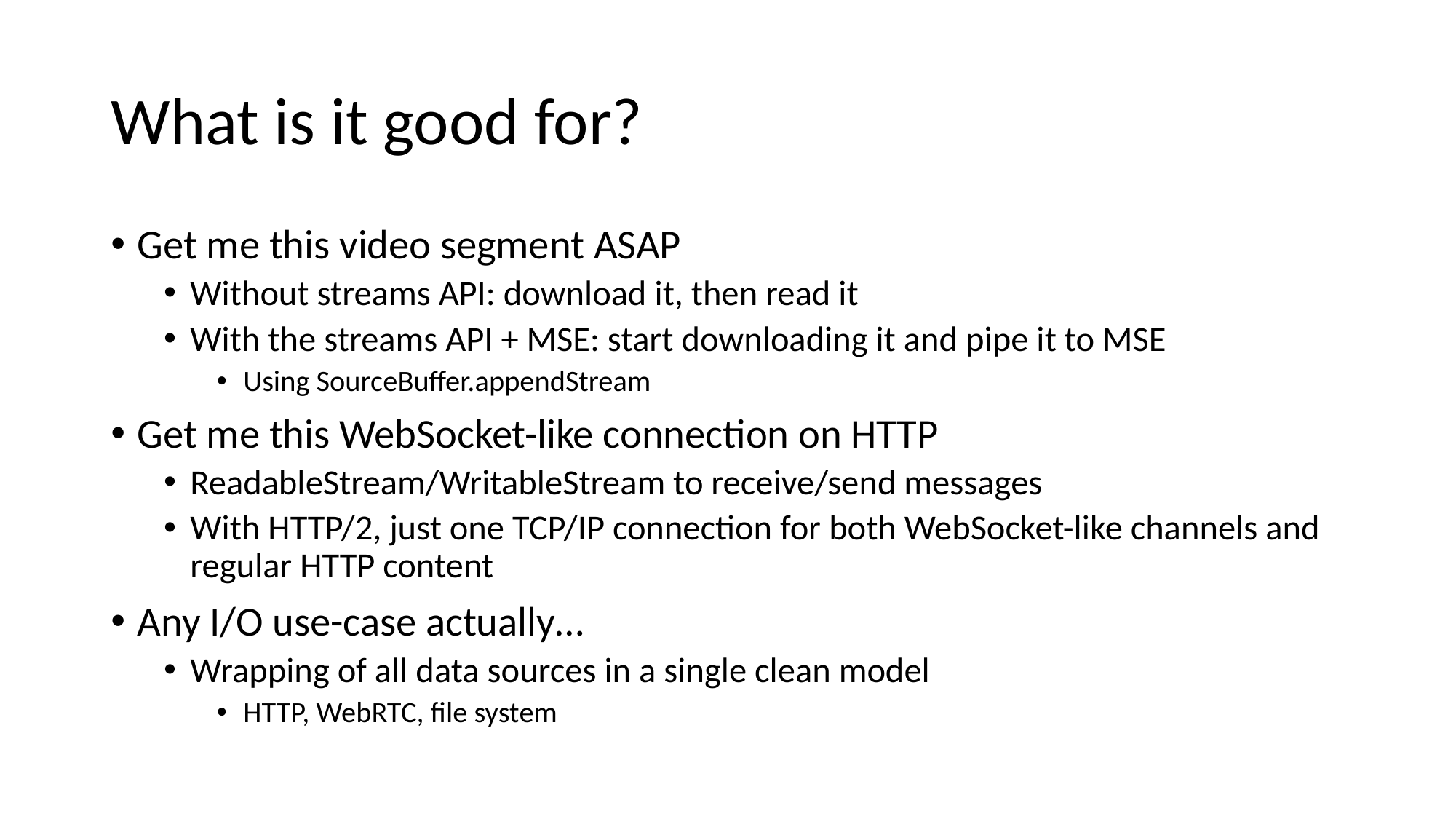

# What is it good for?
Get me this video segment ASAP
Without streams API: download it, then read it
With the streams API + MSE: start downloading it and pipe it to MSE
Using SourceBuffer.appendStream
Get me this WebSocket-like connection on HTTP
ReadableStream/WritableStream to receive/send messages
With HTTP/2, just one TCP/IP connection for both WebSocket-like channels and regular HTTP content
Any I/O use-case actually…
Wrapping of all data sources in a single clean model
HTTP, WebRTC, file system